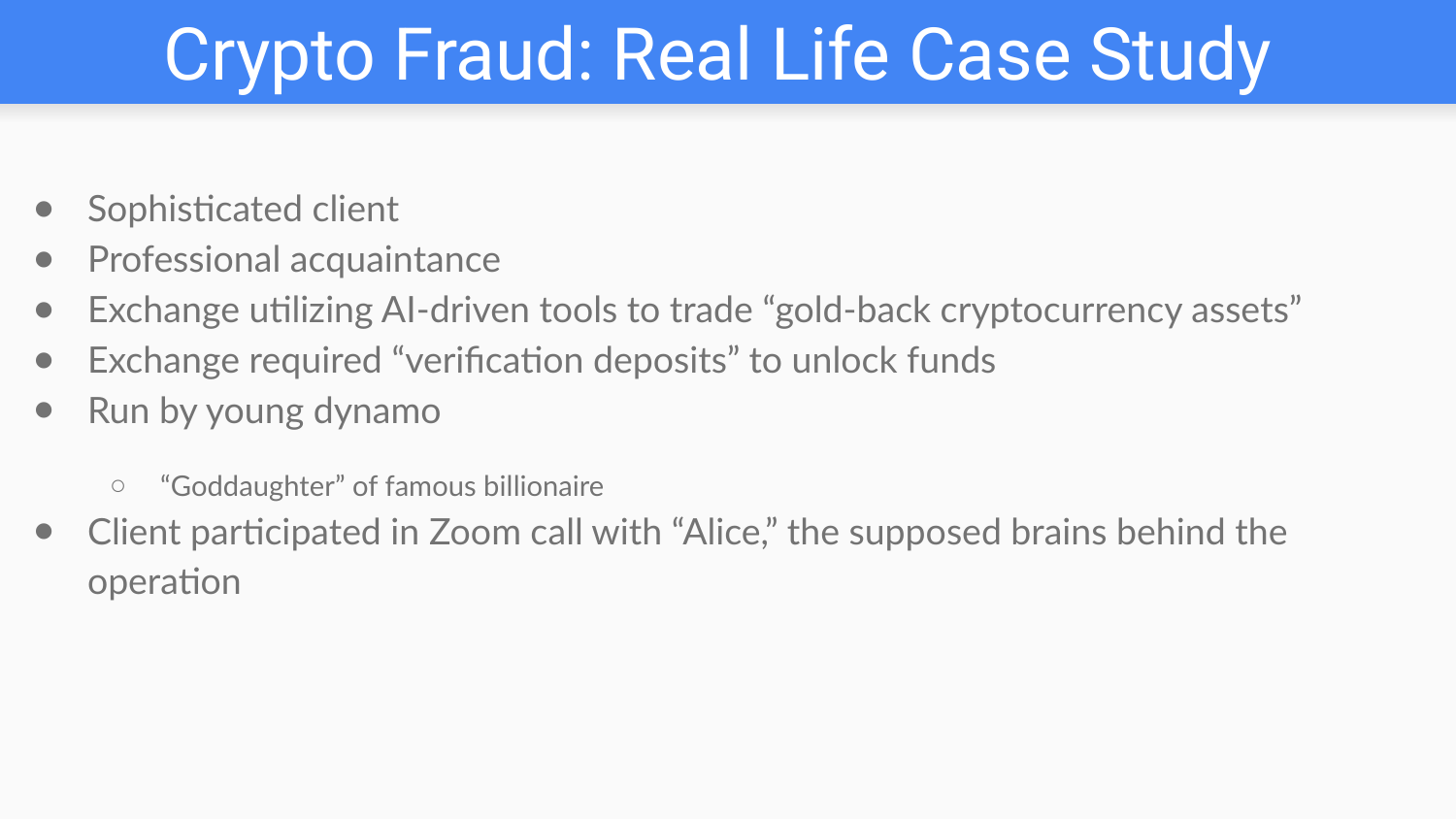

# Crypto Fraud: Real Life Case Study
Sophisticated client
Professional acquaintance
Exchange utilizing AI-driven tools to trade “gold-back cryptocurrency assets”
Exchange required “verification deposits” to unlock funds
Run by young dynamo
“Goddaughter” of famous billionaire
Client participated in Zoom call with “Alice,” the supposed brains behind the operation